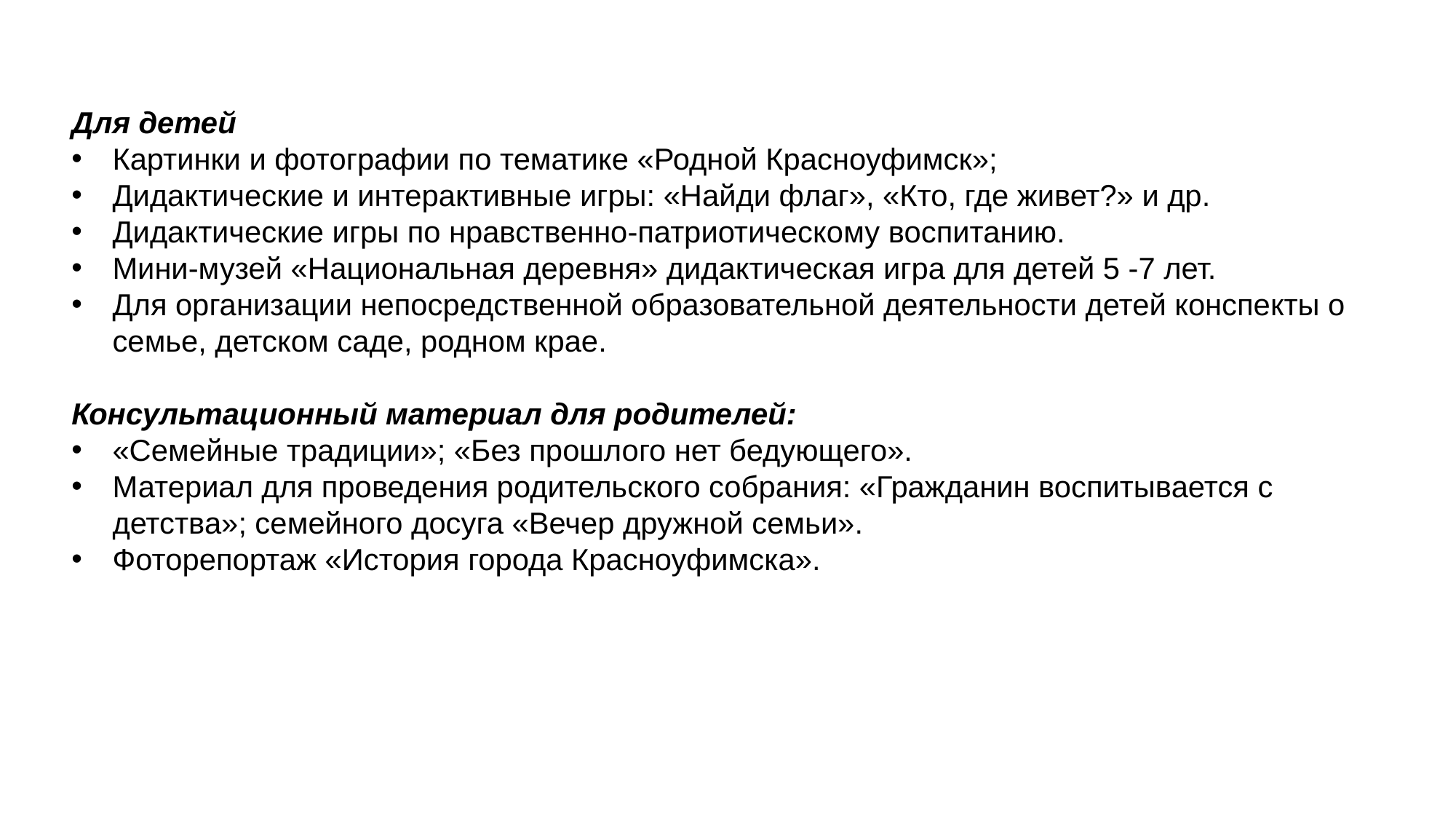

Для детей
Картинки и фотографии по тематике «Родной Красноуфимск»;
Дидактиче­ские и интерактивные игры: «Найди флаг», «Кто, где живет?» и др.
Дидактические игры по нравственно-патриотическому воспитанию.
Мини-музей «Национальная деревня» дидактическая игра для детей 5 -7 лет.
Для организации непосредственной образовательной деятельности детей конспекты о семье, детском саде, родном крае.

Консультационный материал для родителей:
«Семейные традиции»; «Без прошлого нет бедующего».
Материал для проведения родительского собрания: «Гражданин воспиты­вается с детства»; семейного досуга «Вечер дружной семьи».
Фоторепортаж «История города Красноуфимска».